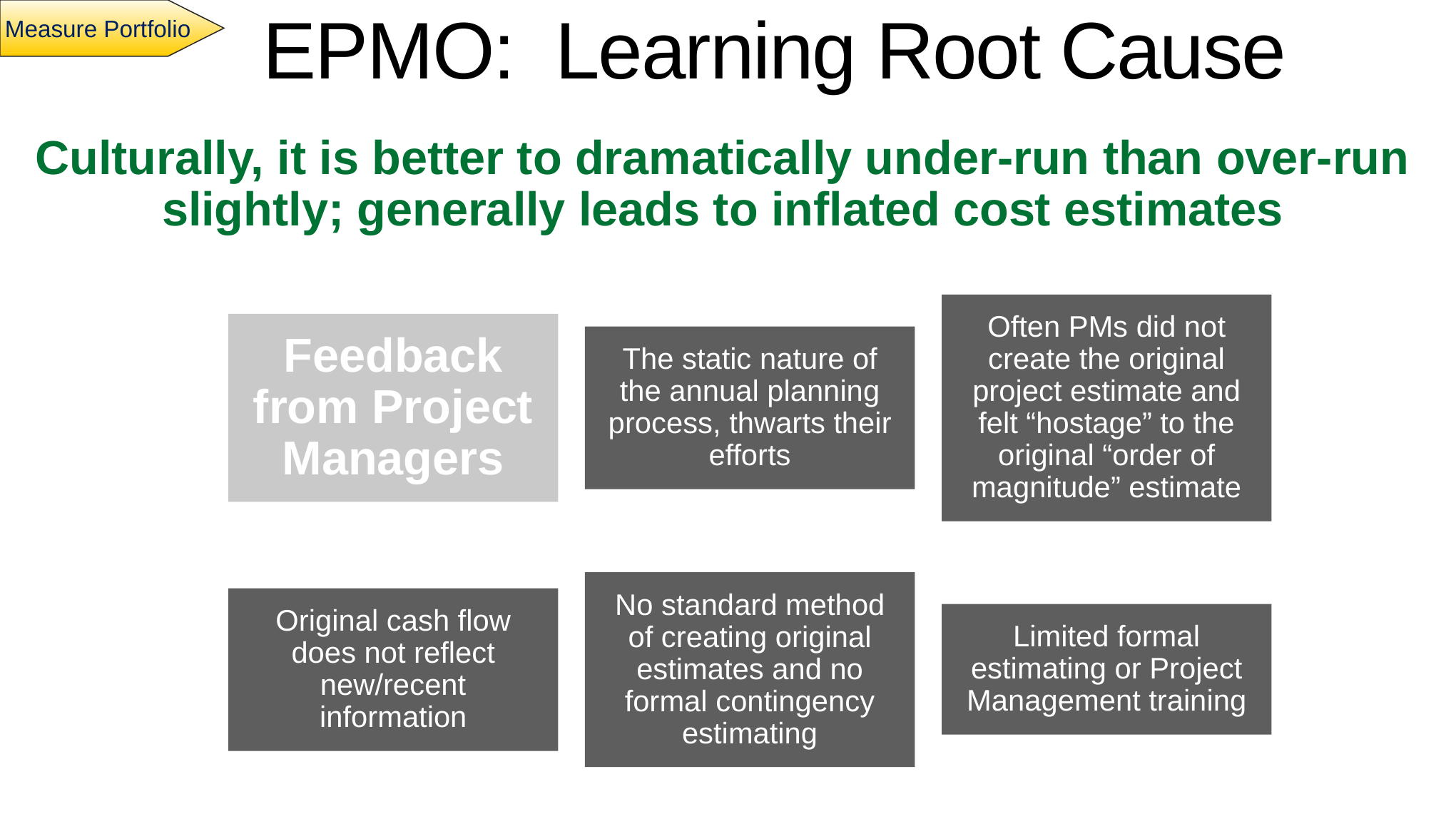

Measure Portfolio
# EPMO:  Learning Root Cause
Culturally, it is better to dramatically under-run than over-run slightly; generally leads to inflated cost estimates
Feedback from Project Managers
The static nature of the annual planning process, thwarts their efforts
Often PMs did not create the original project estimate and felt “hostage” to the original “order of magnitude” estimate
Original cash flow does not reflect new/recent information
No standard method of creating original estimates and no formal contingency estimating
Limited formal estimating or Project Management training
Limited  formal estimating or  Project Management training
Original cash flow do not reflect new/recent information